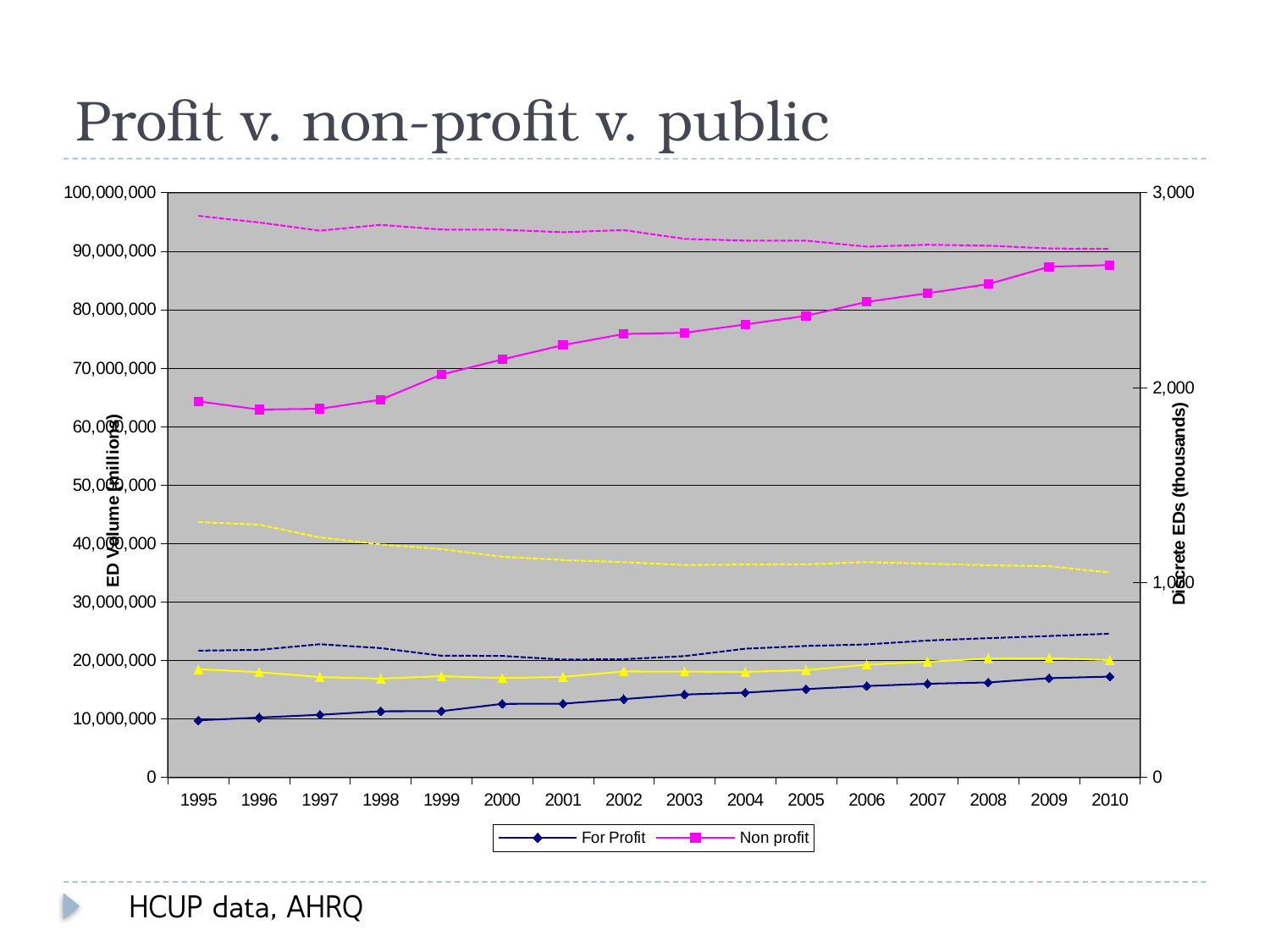

# Profit v. non-profit v. public

### Chart

| Category | For Profit | Non profit | Public |  |  |  |
|---|---|---|---|---|---|---|
| 1995 | 9745990.0 | 64311619.0 | 18486099.0 | 650.0 | 2881.0 | 1310.0 |
| 1996 | 10214049.0 | 62910097.0 | 17989000.0 | 654.0 | 2847.0 | 1296.0 |
| 1997 | 10695394.0 | 63044166.0 | 17140630.0 | 683.0 | 2805.0 | 1231.0 |
| 1998 | 11293387.0 | 64595524.0 | 16880112.0 | 663.0 | 2835.0 | 1195.0 |
| 1999 | 11314317.0 | 68881324.0 | 17302141.0 | 624.0 | 2811.0 | 1171.0 |
| 2000 | 12562938.0 | 71477135.0 | 16969233.0 | 623.0 | 2810.0 | 1132.0 |
| 2001 | 12590336.0 | 73940156.0 | 17163869.0 | 604.0 | 2797.0 | 1115.0 |
| 2002 | 13374156.0 | 75833830.0 | 18103801.0 | 606.0 | 2808.0 | 1104.0 |
| 2003 | 14157364.0 | 76037849.0 | 18084798.0 | 622.0 | 2763.0 | 1089.0 |
| 2004 | 14484638.0 | 77460899.0 | 18039572.0 | 660.0 | 2754.0 | 1092.0 |
| 2005 | 15091823.0 | 78939380.0 | 18332915.0 | 674.0 | 2754.0 | 1093.0 |
| 2006 | 15612010.0 | 81324268.0 | 19270198.0 | 682.0 | 2723.0 | 1104.0 |
| 2007 | 16000053.0 | 82798074.0 | 19768373.0 | 702.0 | 2733.0 | 1096.0 |
| 2008 | 16227582.0 | 84357411.0 | 20330501.0 | 714.0 | 2728.0 | 1088.0 |
| 2009 | 16954402.0 | 87325740.0 | 20382832.0 | 725.0 | 2714.0 | 1083.0 |
| 2010 | 17227355.0 | 87618586.0 | 20053870.0 | 737.0 | 2711.0 | 1051.0 |
HCUP data, AHRQ